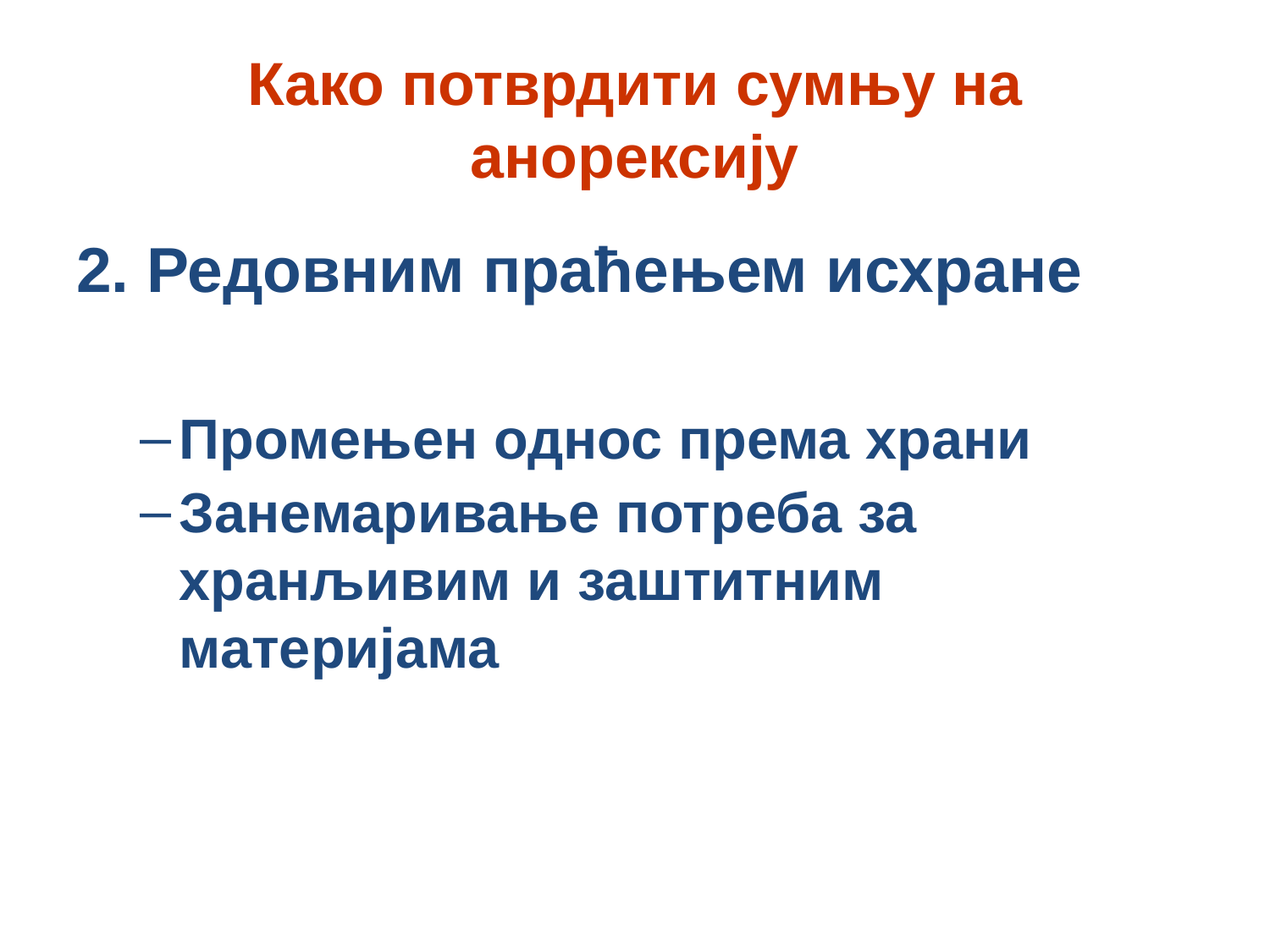

# Како потврдити сумњу на анорексију
2. Редовним праћењем исхране

Промењен однос према храни
Занемаривање потреба за хранљивим и заштитним материјама